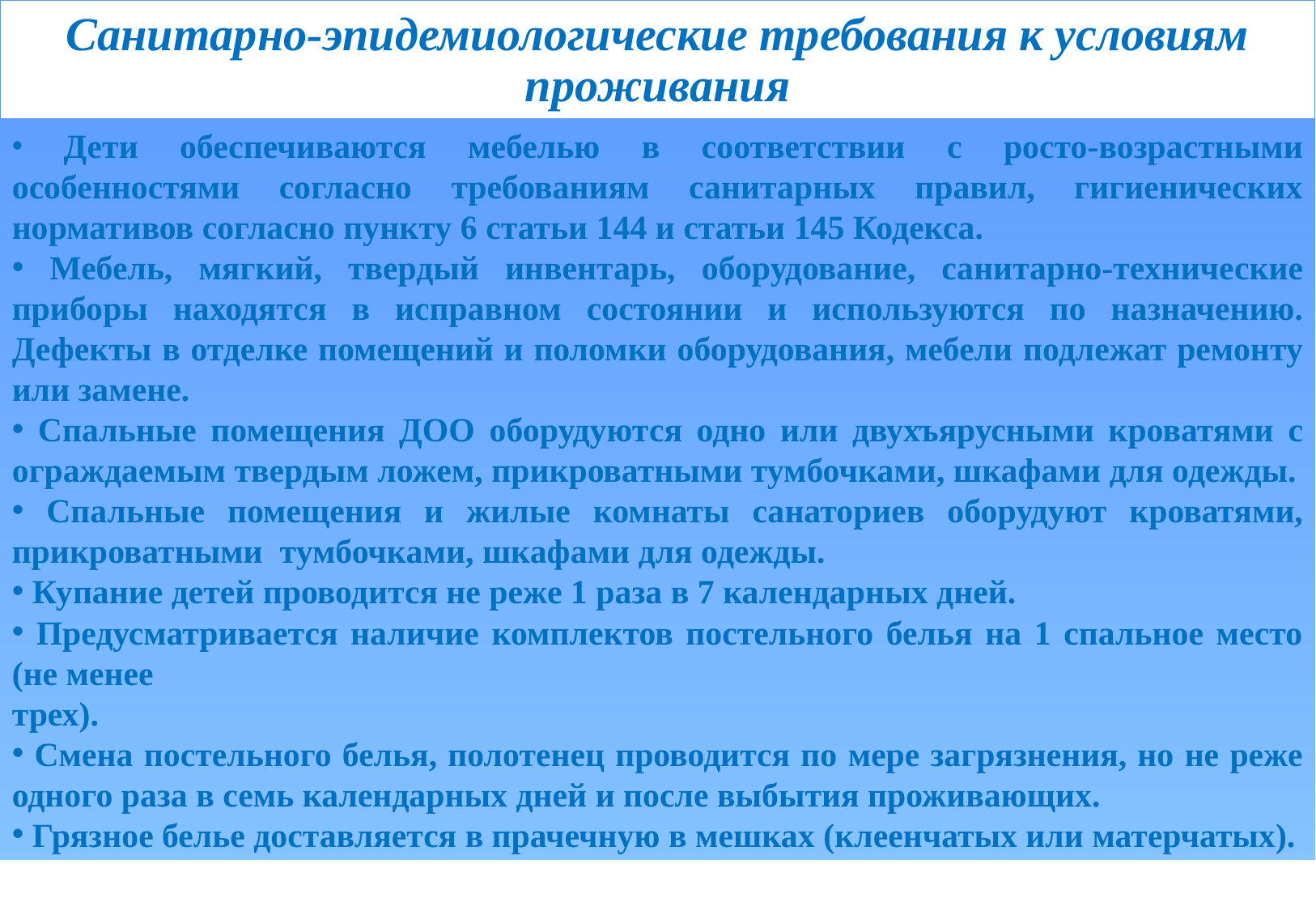

# Санитарно-эпидемиологические требования к условиям проживания
 Дети обеспечиваются мебелью в соответствии с росто-возрастными особенностями согласно требованиям санитарных правил, гигиенических нормативов согласно пункту 6 статьи 144 и статьи 145 Кодекса.
 Мебель, мягкий, твердый инвентарь, оборудование, санитарно-технические приборы находятся в исправном состоянии и используются по назначению. Дефекты в отделке помещений и поломки оборудования, мебели подлежат ремонту или замене.
 Спальные помещения ДОО оборудуются одно или двухъярусными кроватями с ограждаемым твердым ложем, прикроватными тумбочками, шкафами для одежды.
 Спальные помещения и жилые комнаты санаториев оборудуют кроватями, прикроватными  тумбочками, шкафами для одежды.
 Купание детей проводится не реже 1 раза в 7 календарных дней.
 Предусматривается наличие комплектов постельного белья на 1 спальное место (не менее
трех).
 Смена постельного белья, полотенец проводится по мере загрязнения, но не реже одного раза в семь календарных дней и после выбытия проживающих.
 Грязное белье доставляется в прачечную в мешках (клеенчатых или матерчатых).